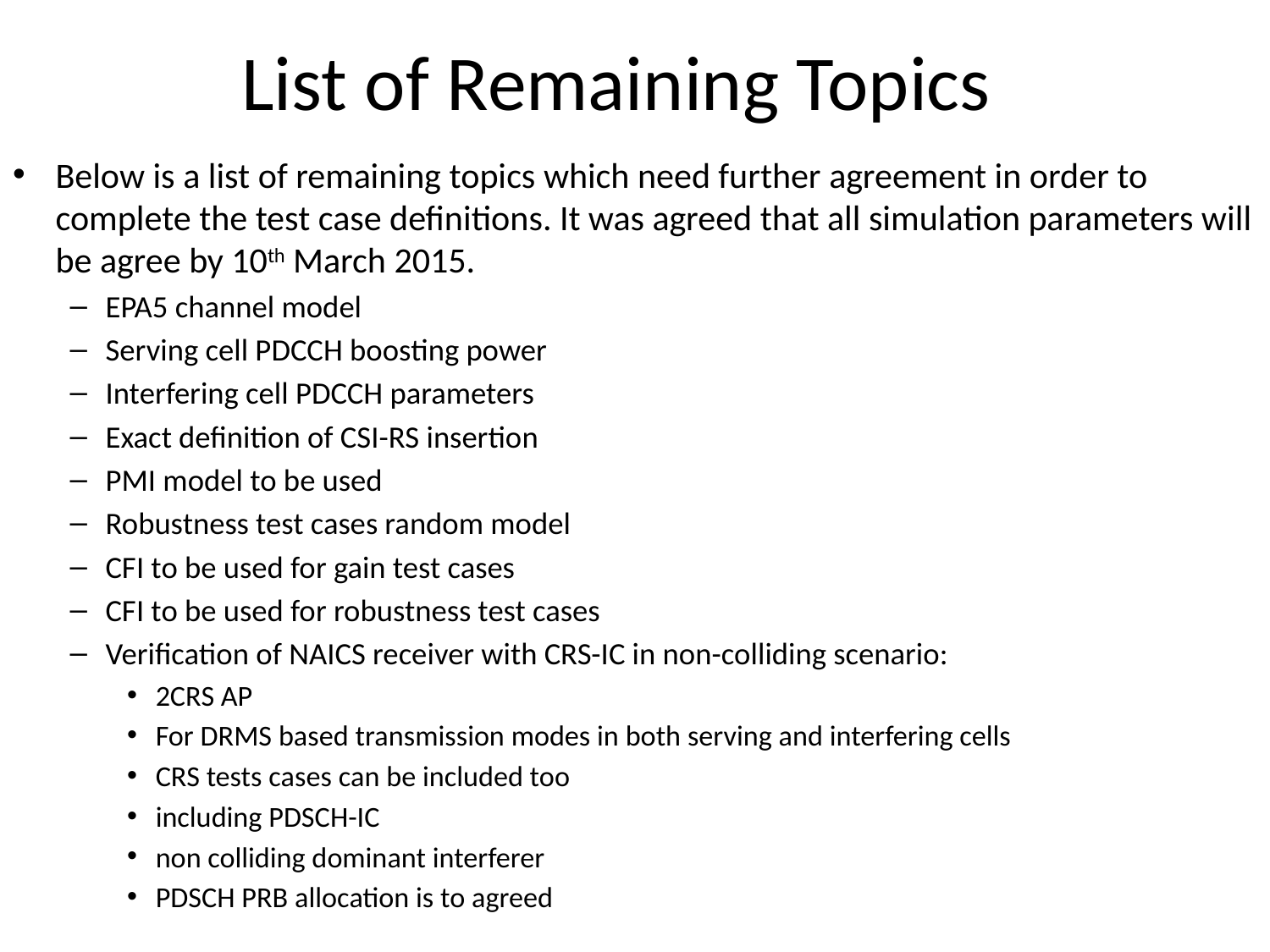

# List of Remaining Topics
Below is a list of remaining topics which need further agreement in order to complete the test case definitions. It was agreed that all simulation parameters will be agree by 10th March 2015.
EPA5 channel model
Serving cell PDCCH boosting power
Interfering cell PDCCH parameters
Exact definition of CSI-RS insertion
PMI model to be used
Robustness test cases random model
CFI to be used for gain test cases
CFI to be used for robustness test cases
Verification of NAICS receiver with CRS-IC in non-colliding scenario:
2CRS AP
For DRMS based transmission modes in both serving and interfering cells
CRS tests cases can be included too
including PDSCH-IC
non colliding dominant interferer
PDSCH PRB allocation is to agreed